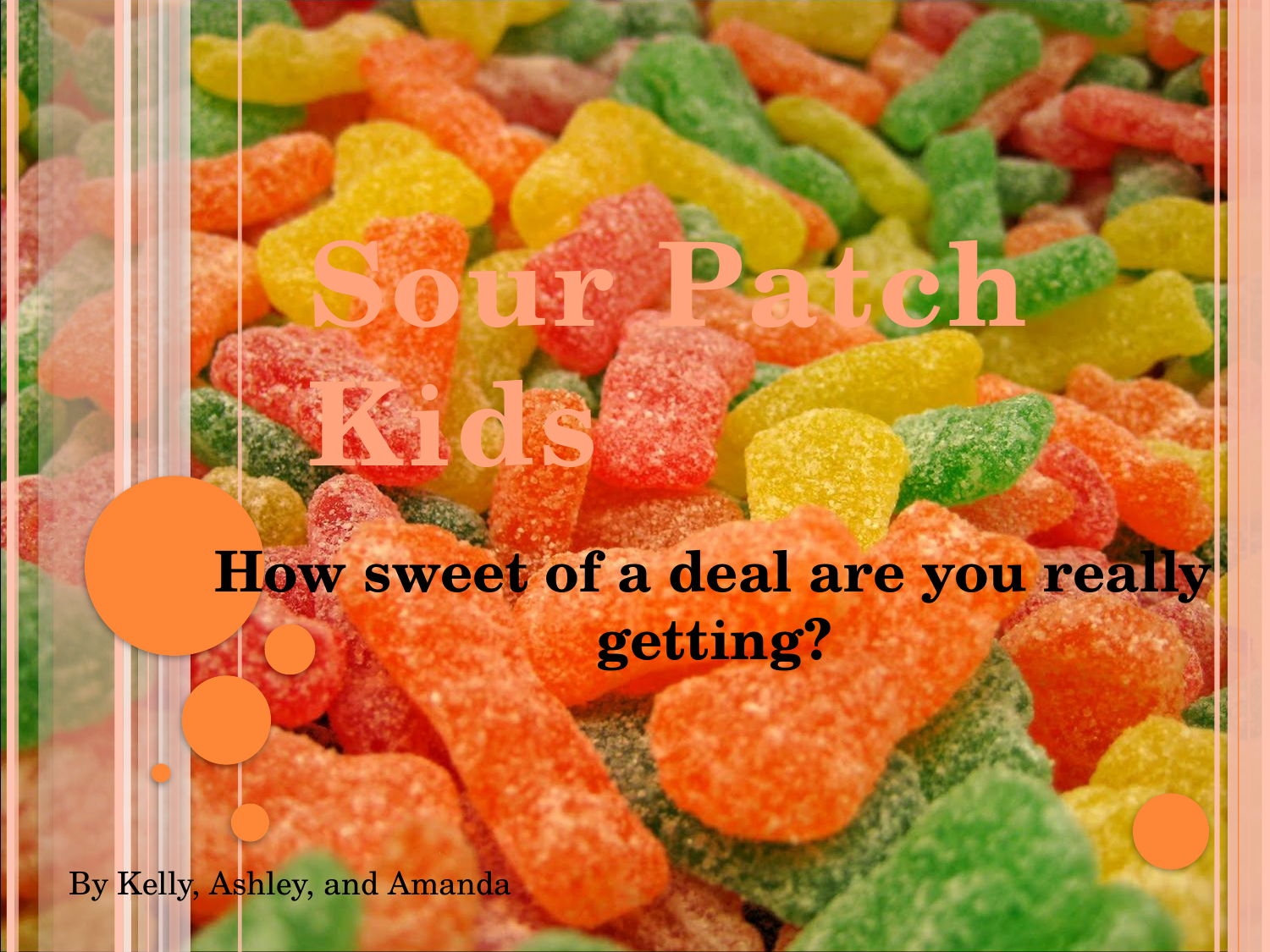

# Sour Patch Kids
How sweet of a deal are you really getting?

By Kelly, Ashley, and Amanda